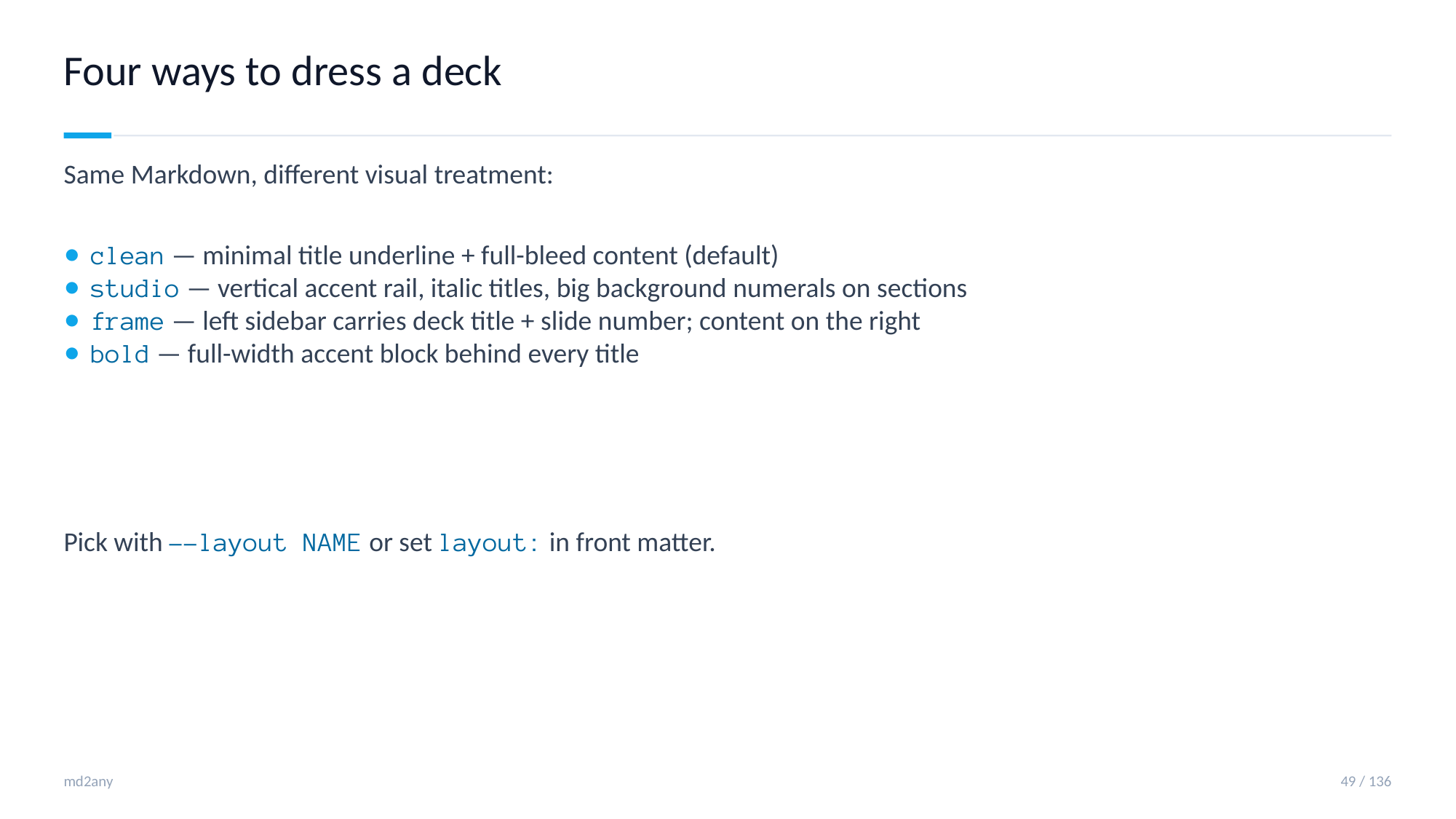

Four ways to dress a deck

Same Markdown, different visual treatment:
clean — minimal title underline + full-bleed content (default)
studio — vertical accent rail, italic titles, big background numerals on sections
frame — left sidebar carries deck title + slide number; content on the right
bold — full-width accent block behind every title
Pick with --layout NAME or set layout: in front matter.
md2any
49 / 136